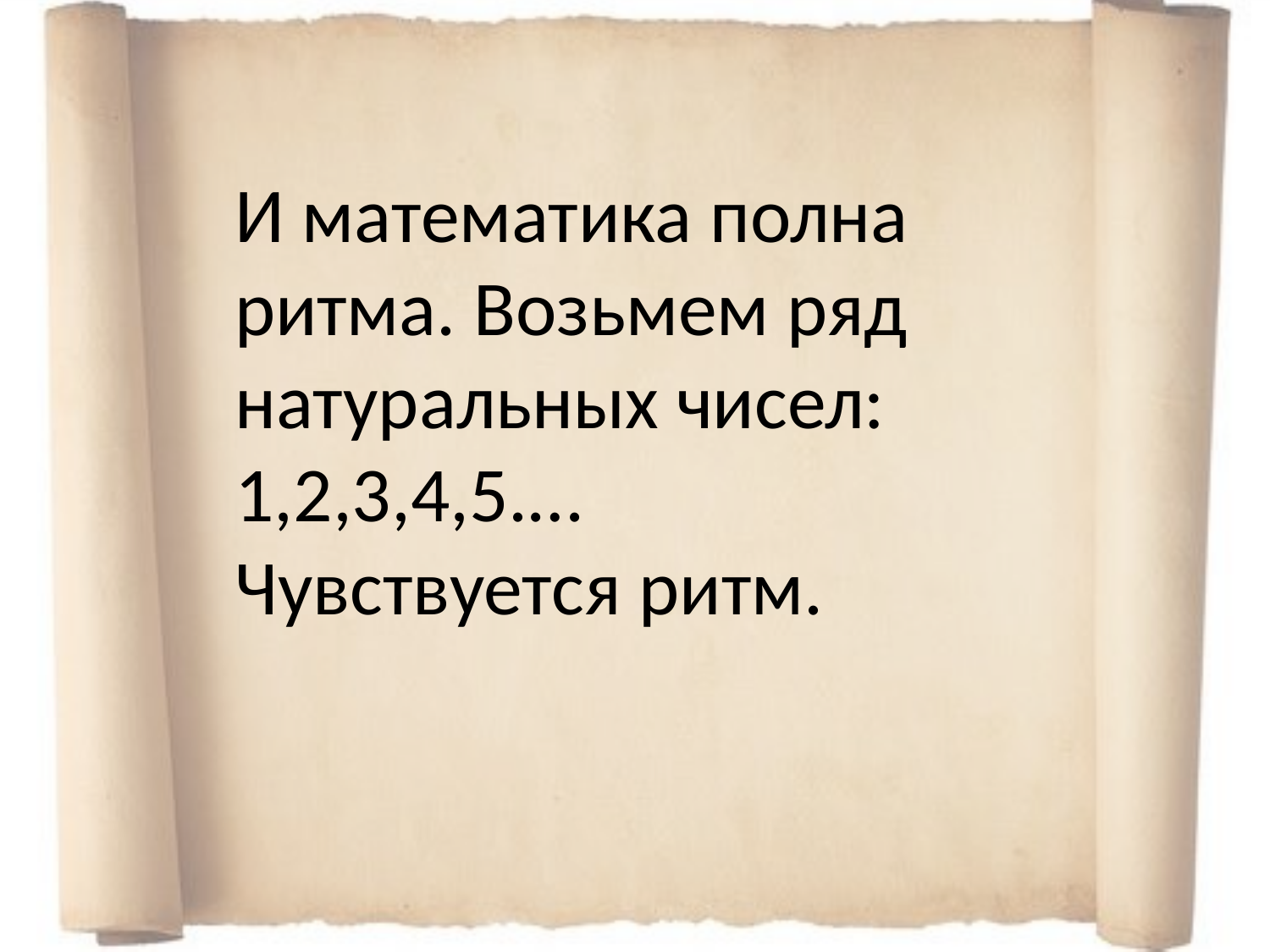

И математика полна ритма. Возьмем ряд натуральных чисел: 1,2,3,4,5.… Чувствуется ритм.